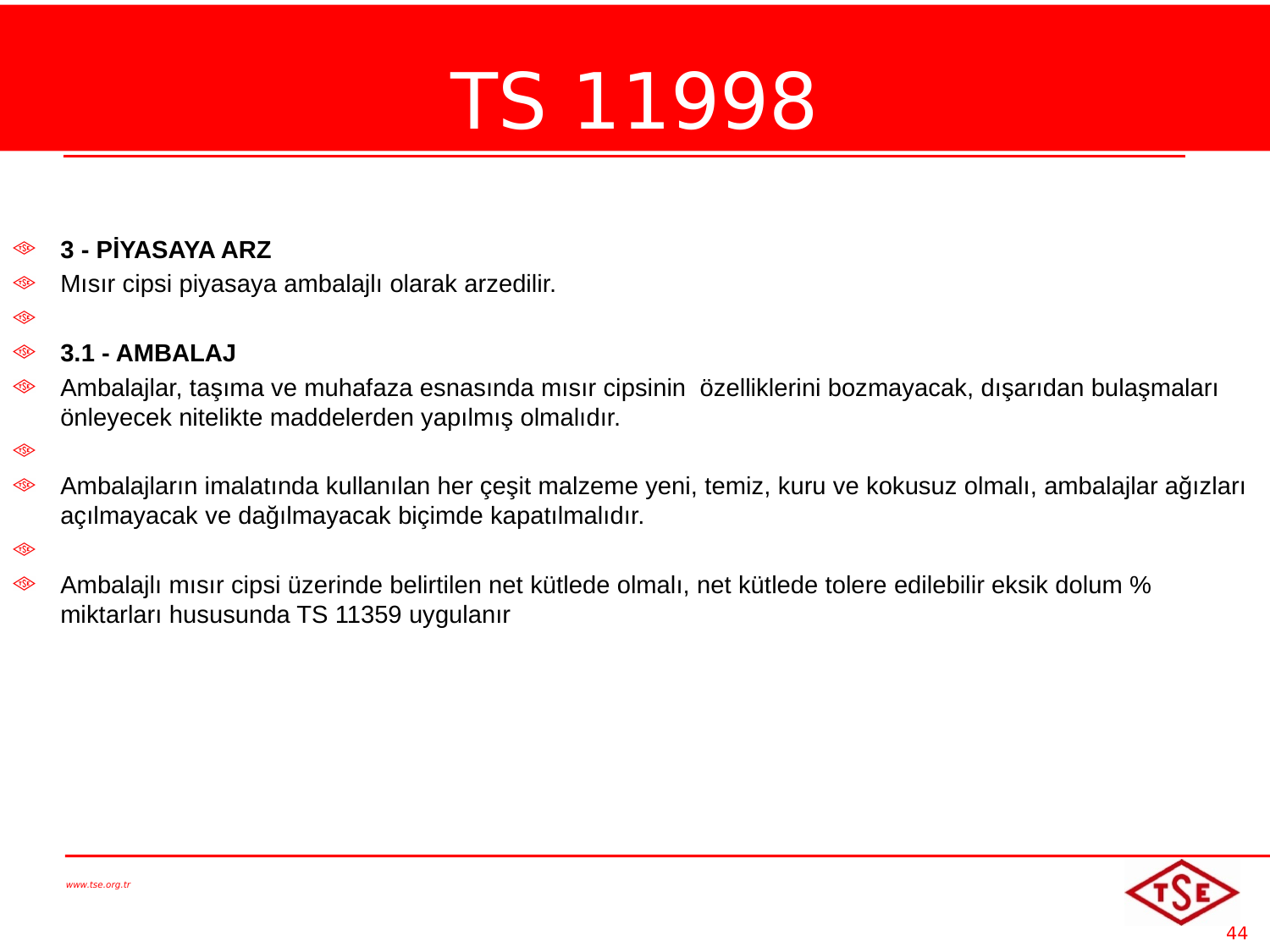

# TS 11998
3 - PİYASAYA ARZ
Mısır cipsi piyasaya ambalajlı olarak arzedilir.

3.1 - AMBALAJ
Ambalajlar, taşıma ve muhafaza esnasında mısır cipsinin  özelliklerini bozmayacak, dışarıdan bulaşmaları önleyecek nitelikte maddelerden yapılmış olmalıdır.

Ambalajların imalatında kullanılan her çeşit malzeme yeni, temiz, kuru ve kokusuz olmalı, ambalajlar ağızları açılmayacak ve dağılmayacak biçimde kapatılmalıdır.

Ambalajlı mısır cipsi üzerinde belirtilen net kütlede olmalı, net kütlede tolere edilebilir eksik dolum % miktarları hususunda TS 11359 uygulanır

www.tse.org.tr
44